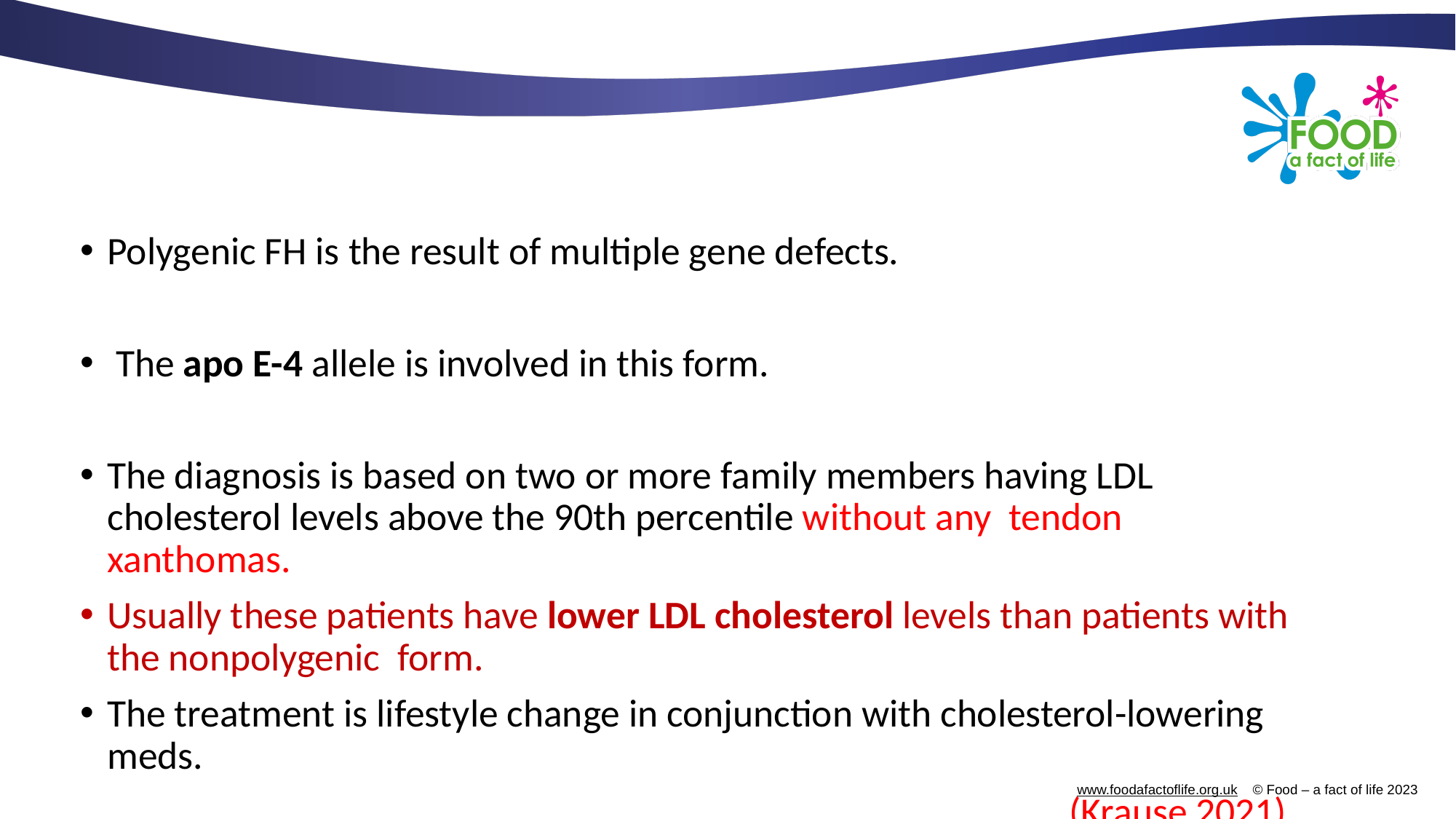

# Polygenic Familial Hypercholesterolemia
Polygenic FH is the result of multiple gene defects.

 The apo E-4 allele is involved in this form.

The diagnosis is based on two or more family members having LDL cholesterol levels above the 90th percentile without any  tendon xanthomas.
Usually these patients have lower LDL cholesterol levels than patients with the nonpolygenic  form.
The treatment is lifestyle change in conjunction with cholesterol-lowering meds.
(Krause 2021)